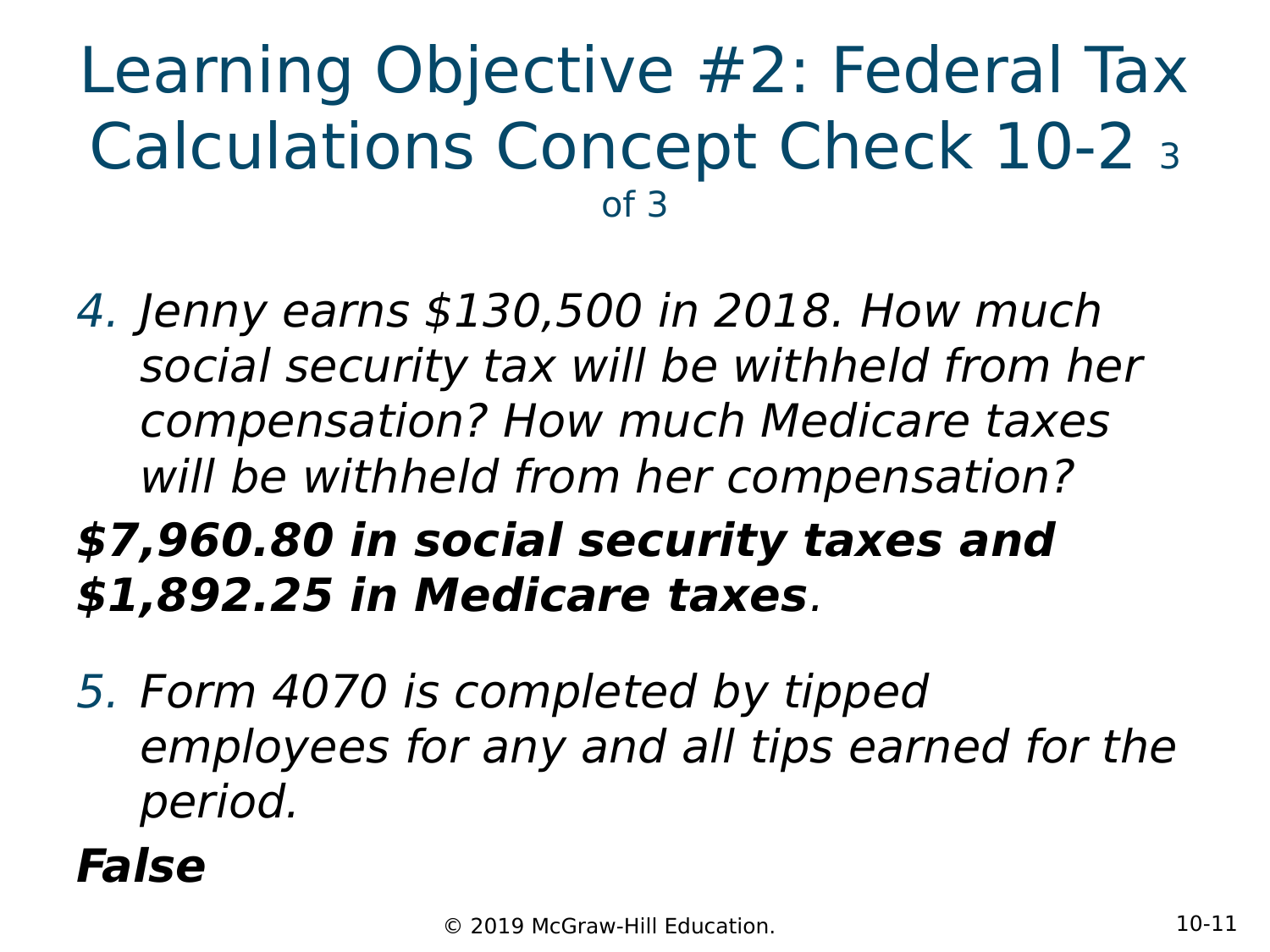

# Learning Objective #2: Federal Tax Calculations Concept Check 10-2 3 of 3
Jenny earns $130,500 in 2018. How much social security tax will be withheld from her compensation? How much Medicare taxes will be withheld from her compensation?
$7,960.80 in social security taxes and $1,892.25 in Medicare taxes.
Form 4070 is completed by tipped employees for any and all tips earned for the period.
False